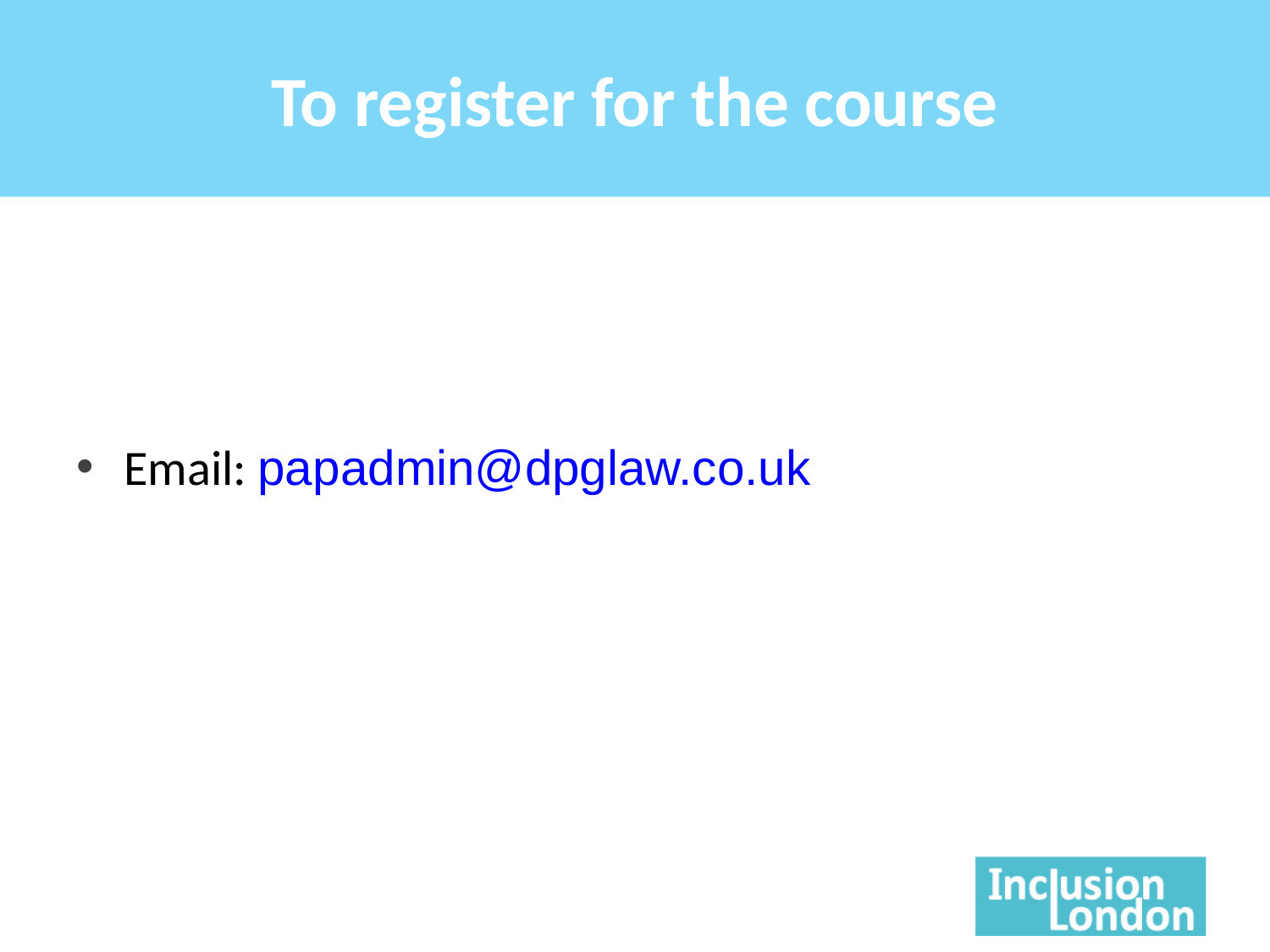

# To register for the course

Email: papadmin@dpglaw.co.uk